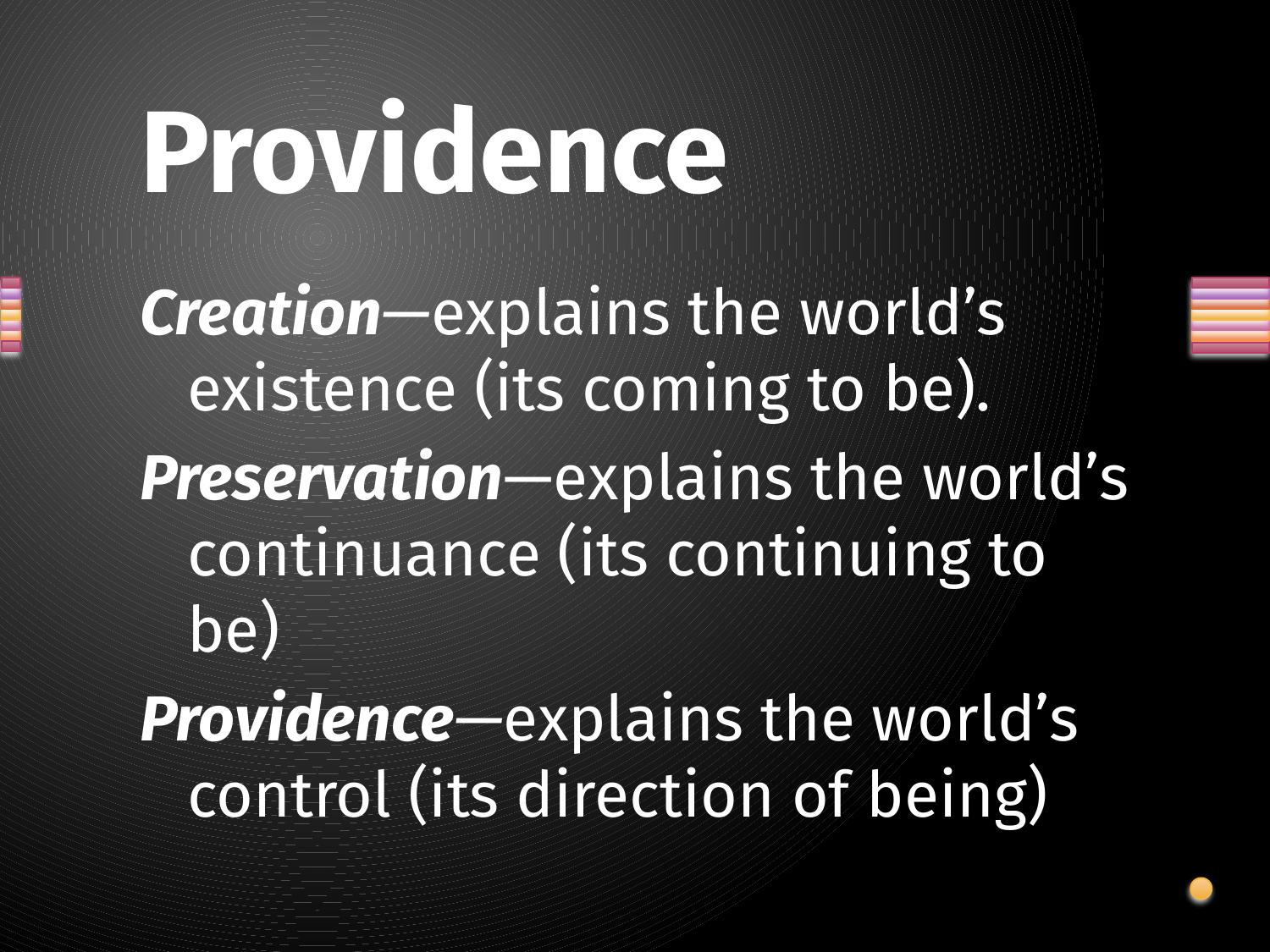

# Providence

Creation—explains the world’s existence (its coming to be).
Preservation—explains the world’s continuance (its continuing to be)
Providence—explains the world’s control (its direction of being)